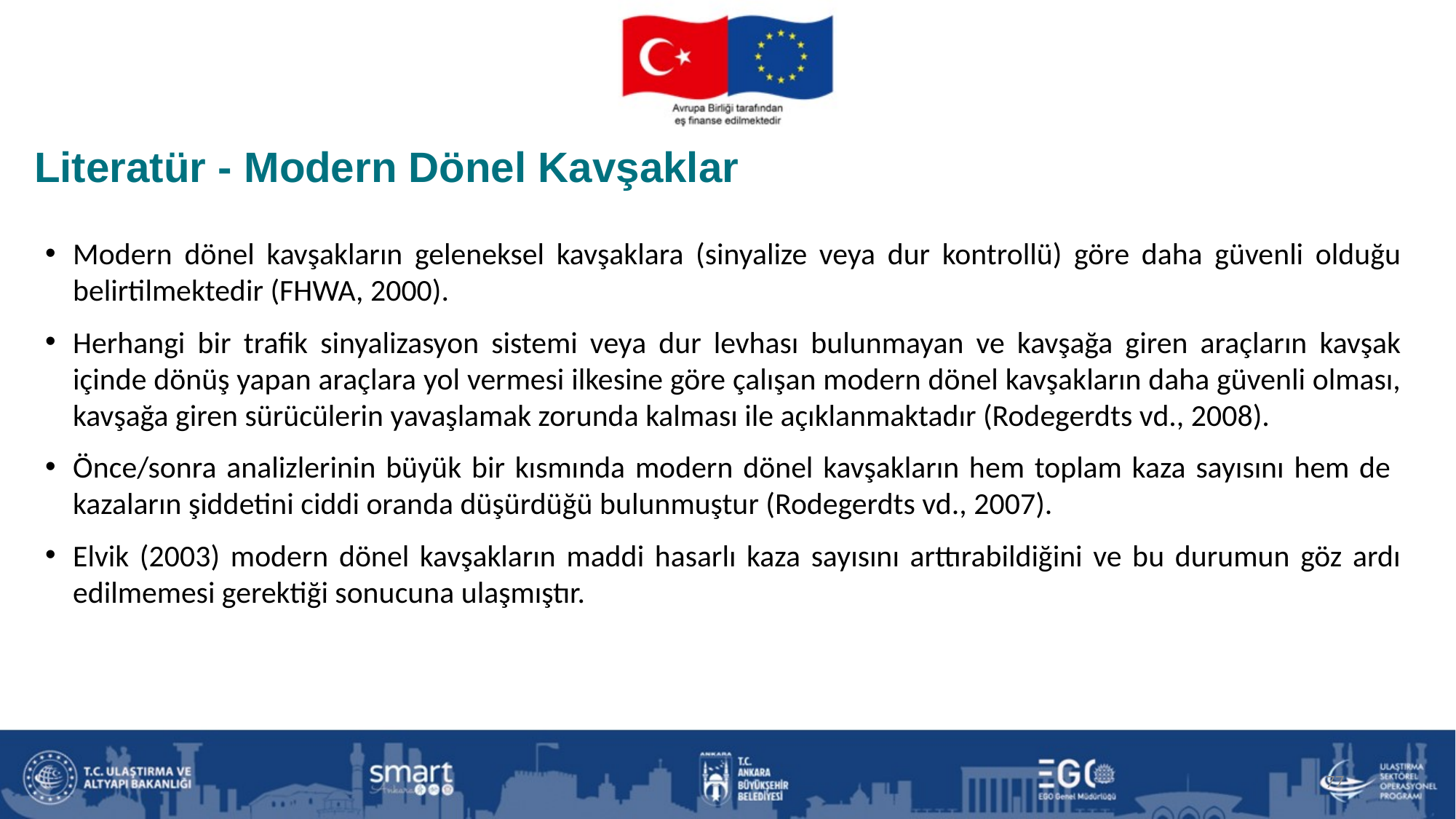

Literatür - Modern Dönel Kavşaklar

Modern dönel kavşakların geleneksel kavşaklara (sinyalize veya dur kontrollü) göre daha güvenli olduğu belirtilmektedir (FHWA, 2000).
Herhangi bir trafik sinyalizasyon sistemi veya dur levhası bulunmayan ve kavşağa giren araçların kavşak içinde dönüş yapan araçlara yol vermesi ilkesine göre çalışan modern dönel kavşakların daha güvenli olması, kavşağa giren sürücülerin yavaşlamak zorunda kalması ile açıklanmaktadır (Rodegerdts vd., 2008).
Önce/sonra analizlerinin büyük bir kısmında modern dönel kavşakların hem toplam kaza sayısını hem de  kazaların şiddetini ciddi oranda düşürdüğü bulunmuştur (Rodegerdts vd., 2007).
Elvik (2003) modern dönel kavşakların maddi hasarlı kaza sayısını arttırabildiğini ve bu durumun göz ardı edilmemesi gerektiği sonucuna ulaşmıştır.

77